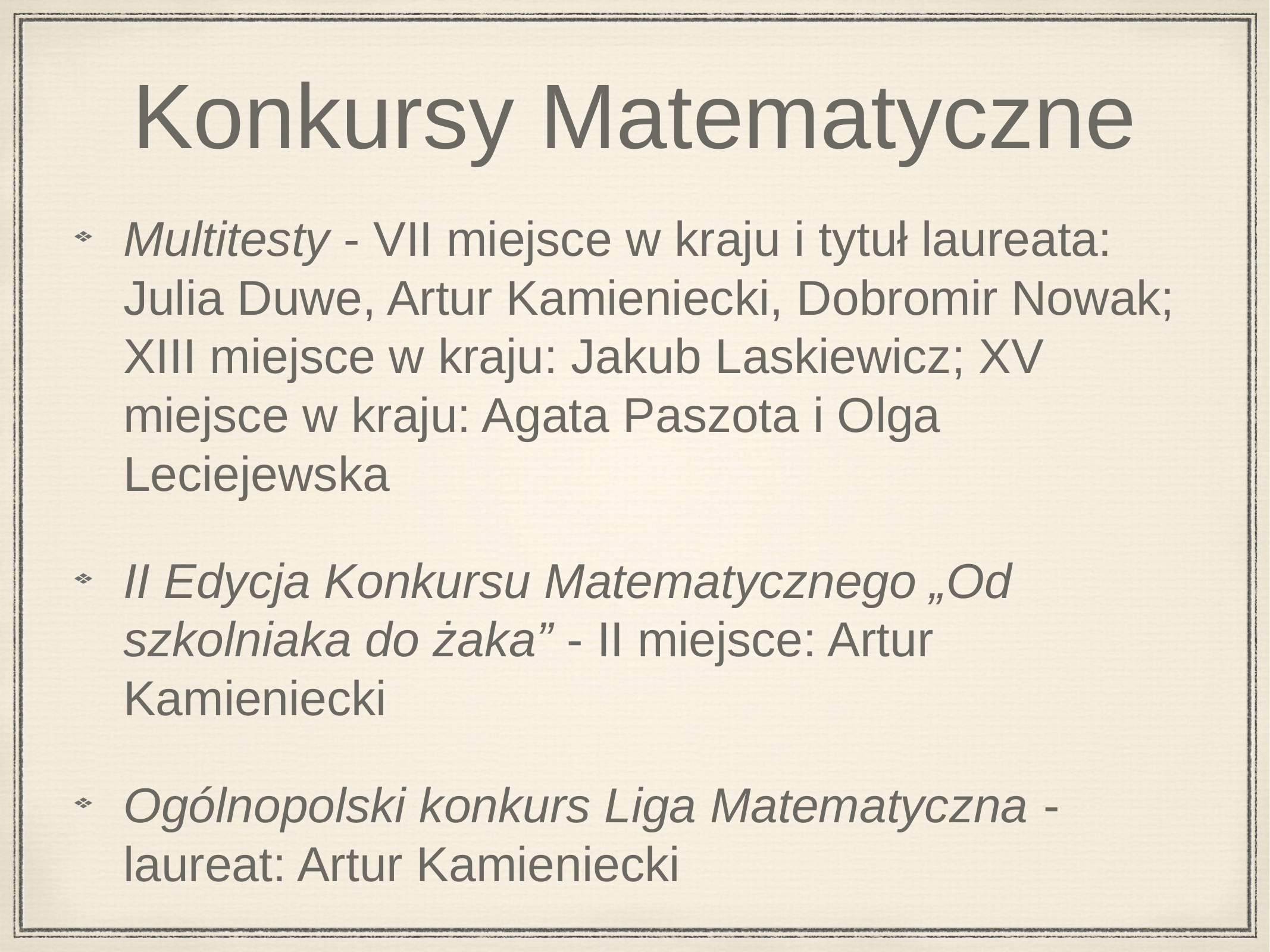

# Konkursy Matematyczne
Multitesty - VII miejsce w kraju i tytuł laureata: Julia Duwe, Artur Kamieniecki, Dobromir Nowak; XIII miejsce w kraju: Jakub Laskiewicz; XV miejsce w kraju: Agata Paszota i Olga Leciejewska
II Edycja Konkursu Matematycznego „Od szkolniaka do żaka” - II miejsce: Artur Kamieniecki
Ogólnopolski konkurs Liga Matematyczna - laureat: Artur Kamieniecki